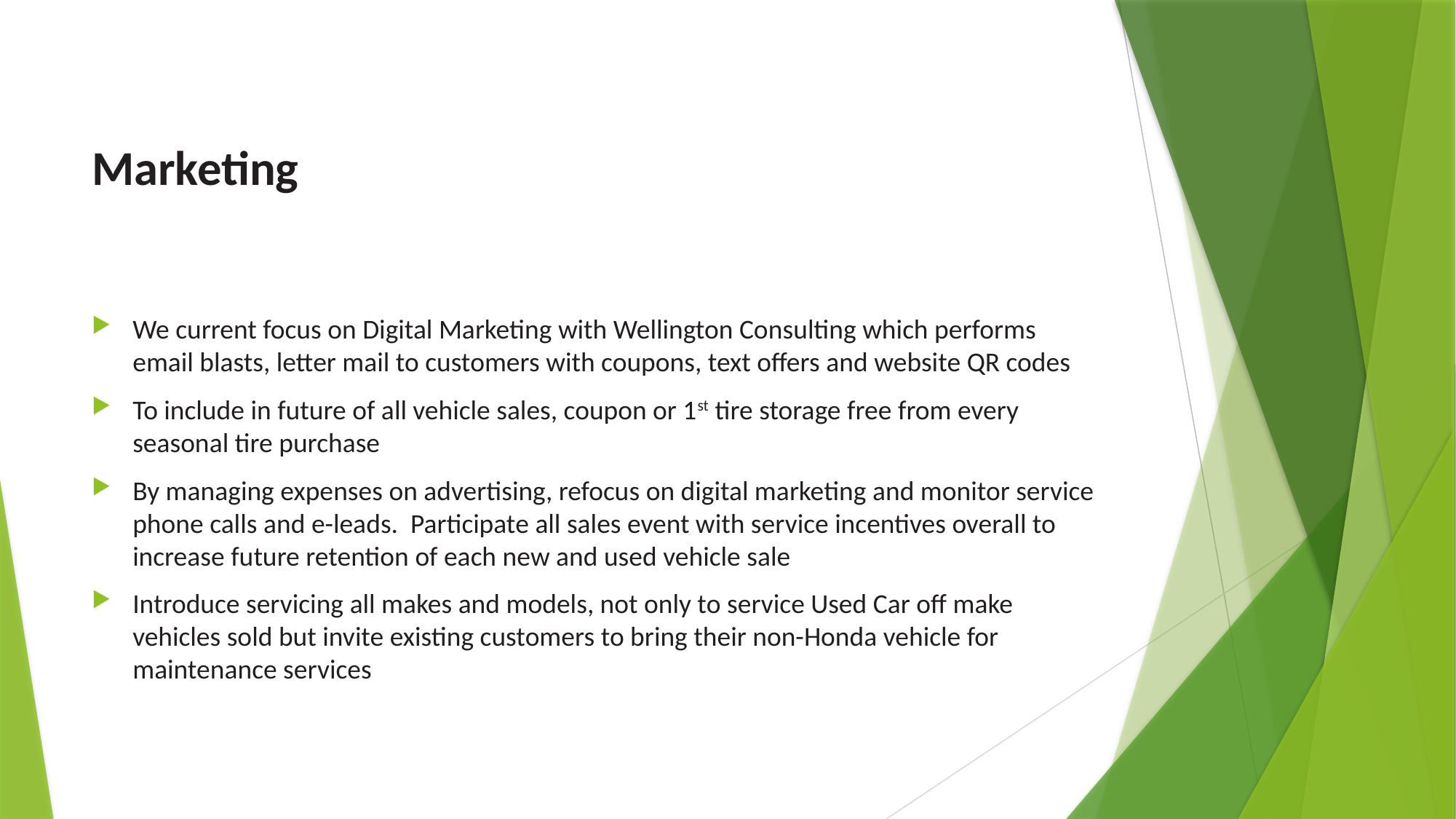

# Marketing

We current focus on Digital Marketing with Wellington Consulting which performs email blasts, letter mail to customers with coupons, text offers and website QR codes
To include in future of all vehicle sales, coupon or 1st tire storage free from every seasonal tire purchase
By managing expenses on advertising, refocus on digital marketing and monitor service phone calls and e-leads.  Participate all sales event with service incentives overall to increase future retention of each new and used vehicle sale
Introduce servicing all makes and models, not only to service Used Car off make vehicles sold but invite existing customers to bring their non-Honda vehicle for maintenance services